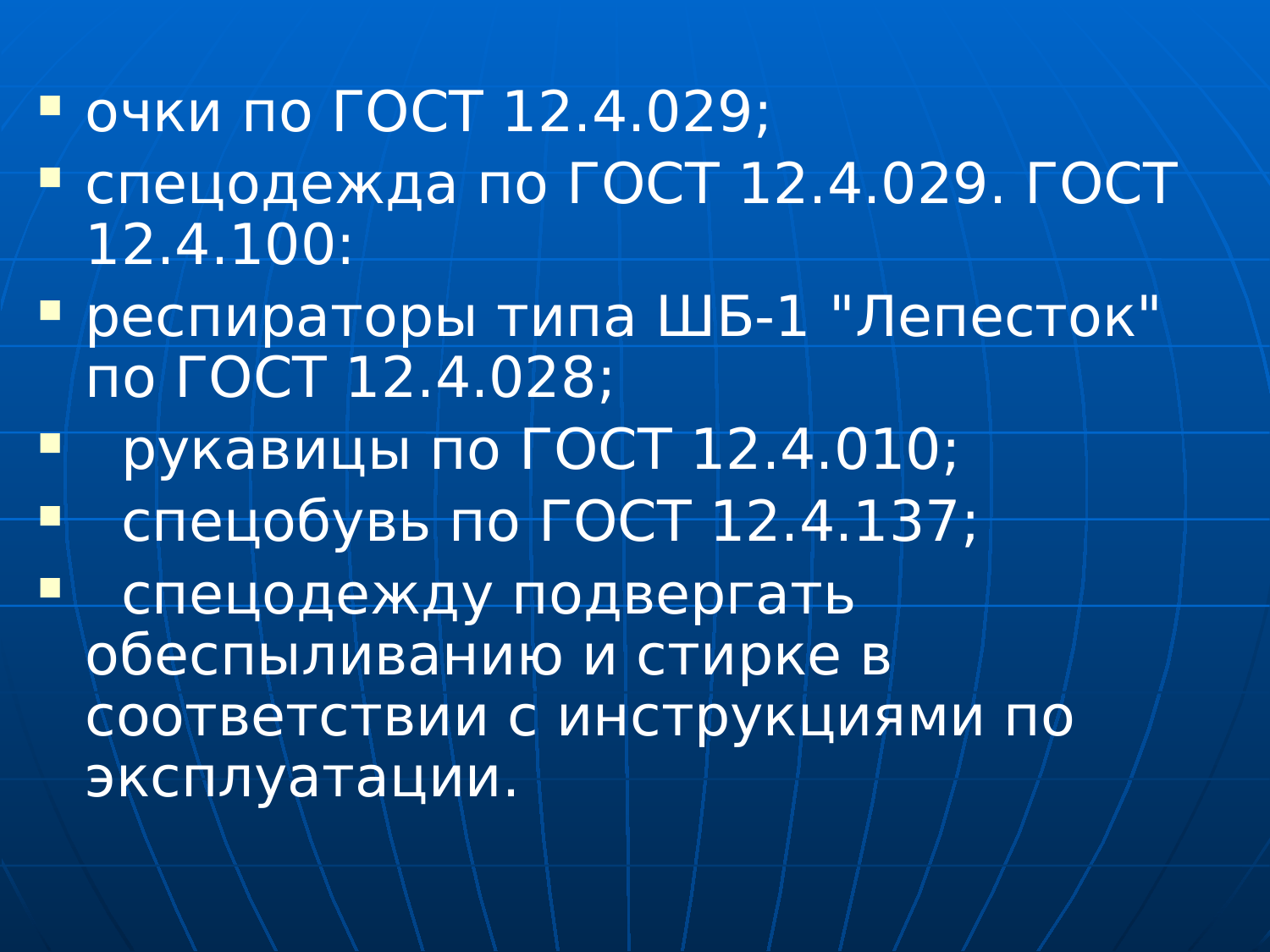

очки по ГОСТ 12.4.029;
спецодежда по ГОСТ 12.4.029. ГОСТ 12.4.100:
респираторы типа ШБ-1 "Лепесток" по ГОСТ 12.4.028;
  рукавицы по ГОСТ 12.4.010;
  спецобувь по ГОСТ 12.4.137;
  спецодежду подвергать обеспыливанию и стирке в соответствии с инструкциями по эксплуатации.